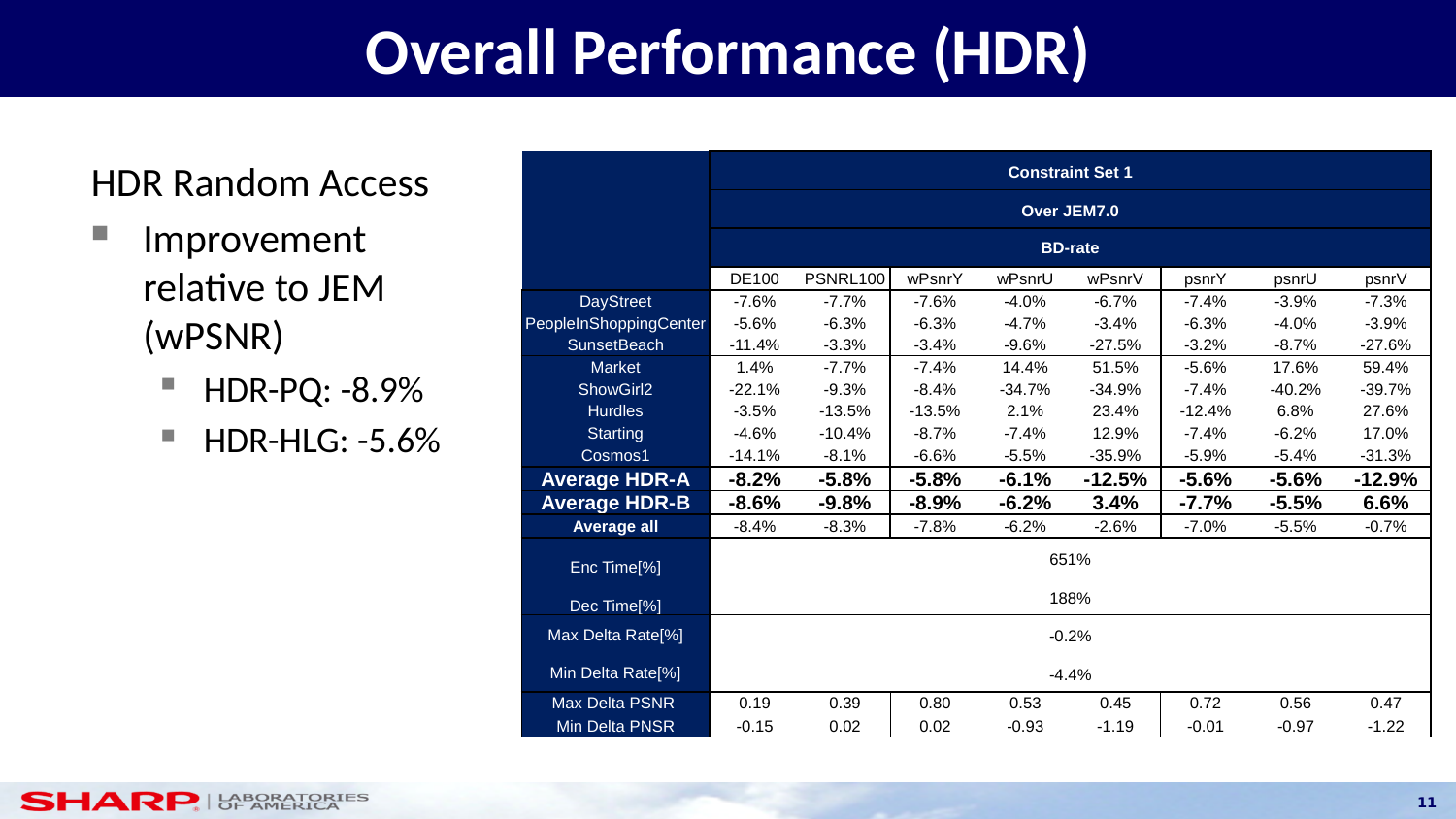

# Overall Performance (HDR)
HDR Random Access
Improvement relative to JEM (wPSNR)
HDR-PQ: -8.9%
HDR-HLG: -5.6%

|  | Constraint Set 1 |  |  |  |  |  |  |  |
| --- | --- | --- | --- | --- | --- | --- | --- | --- |
|  | Over JEM7.0 |  |  |  |  |  |  |  |
|  | BD-rate |  |  |  |  |  |  |  |
|  | DE100 | PSNRL100 | wPsnrY | wPsnrU | wPsnrV | psnrY | psnrU | psnrV |
| DayStreet | -7.6% | -7.7% | -7.6% | -4.0% | -6.7% | -7.4% | -3.9% | -7.3% |
| PeopleInShoppingCenter | -5.6% | -6.3% | -6.3% | -4.7% | -3.4% | -6.3% | -4.0% | -3.9% |
| SunsetBeach | -11.4% | -3.3% | -3.4% | -9.6% | -27.5% | -3.2% | -8.7% | -27.6% |
| Market | 1.4% | -7.7% | -7.4% | 14.4% | 51.5% | -5.6% | 17.6% | 59.4% |
| ShowGirl2 | -22.1% | -9.3% | -8.4% | -34.7% | -34.9% | -7.4% | -40.2% | -39.7% |
| Hurdles | -3.5% | -13.5% | -13.5% | 2.1% | 23.4% | -12.4% | 6.8% | 27.6% |
| Starting | -4.6% | -10.4% | -8.7% | -7.4% | 12.9% | -7.4% | -6.2% | 17.0% |
| Cosmos1 | -14.1% | -8.1% | -6.6% | -5.5% | -35.9% | -5.9% | -5.4% | -31.3% |
| Average HDR-A | -8.2% | -5.8% | -5.8% | -6.1% | -12.5% | -5.6% | -5.6% | -12.9% |
| Average HDR-B | -8.6% | -9.8% | -8.9% | -6.2% | 3.4% | -7.7% | -5.5% | 6.6% |
| Average all | -8.4% | -8.3% | -7.8% | -6.2% | -2.6% | -7.0% | -5.5% | -0.7% |
| Enc Time[%] | 651% |  |  |  |  |  |  |  |
| Dec Time[%] | 188% |  |  |  |  |  |  |  |
| Max Delta Rate[%] | -0.2% |  |  |  |  |  |  |  |
| Min Delta Rate[%] | -4.4% |  |  |  |  |  |  |  |
| Max Delta PSNR | 0.19 | 0.39 | 0.80 | 0.53 | 0.45 | 0.72 | 0.56 | 0.47 |
| Min Delta PNSR | -0.15 | 0.02 | 0.02 | -0.93 | -1.19 | -0.01 | -0.97 | -1.22 |